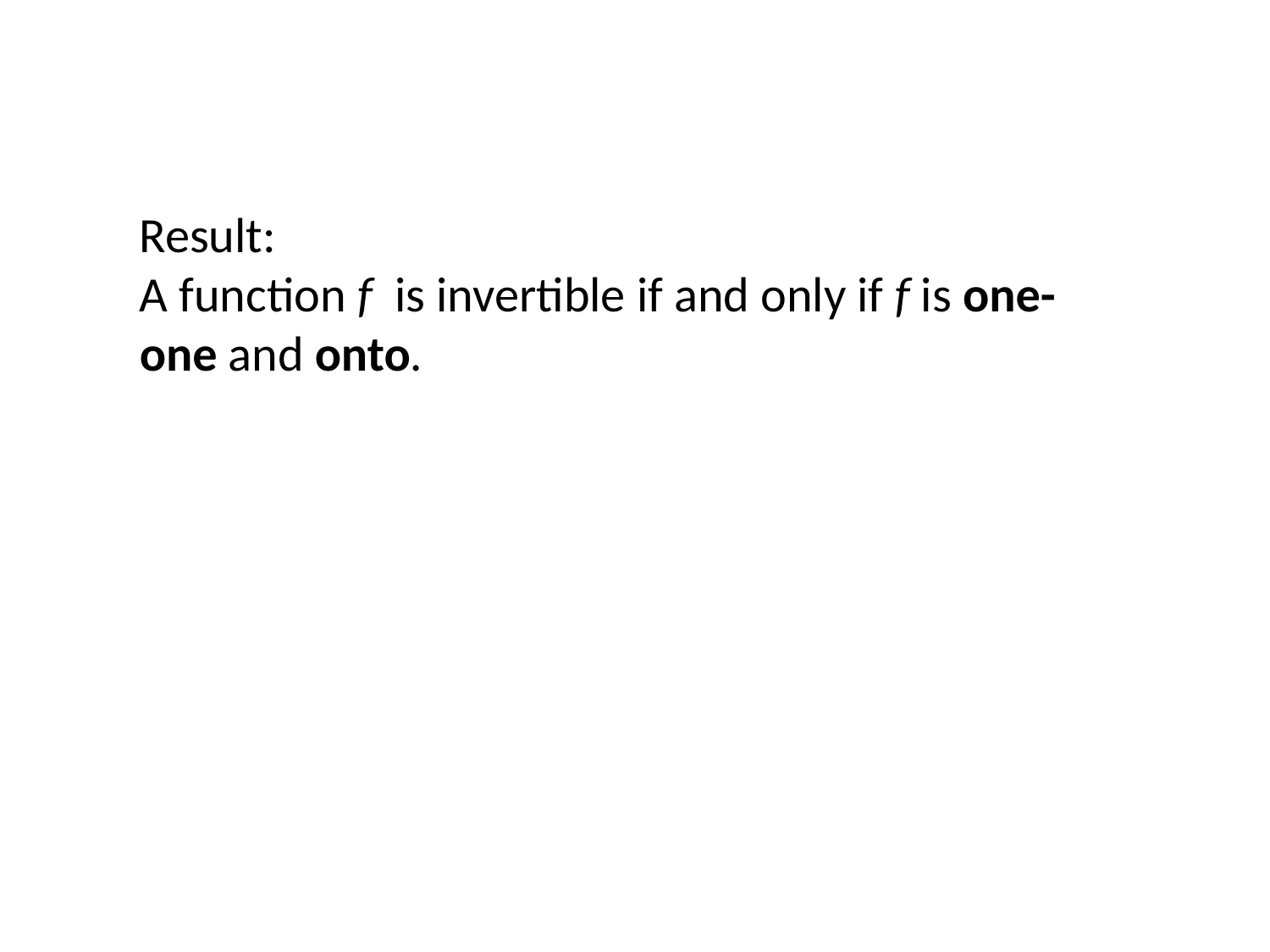

Result:
A function f  is invertible if and only if f is one-one and onto.